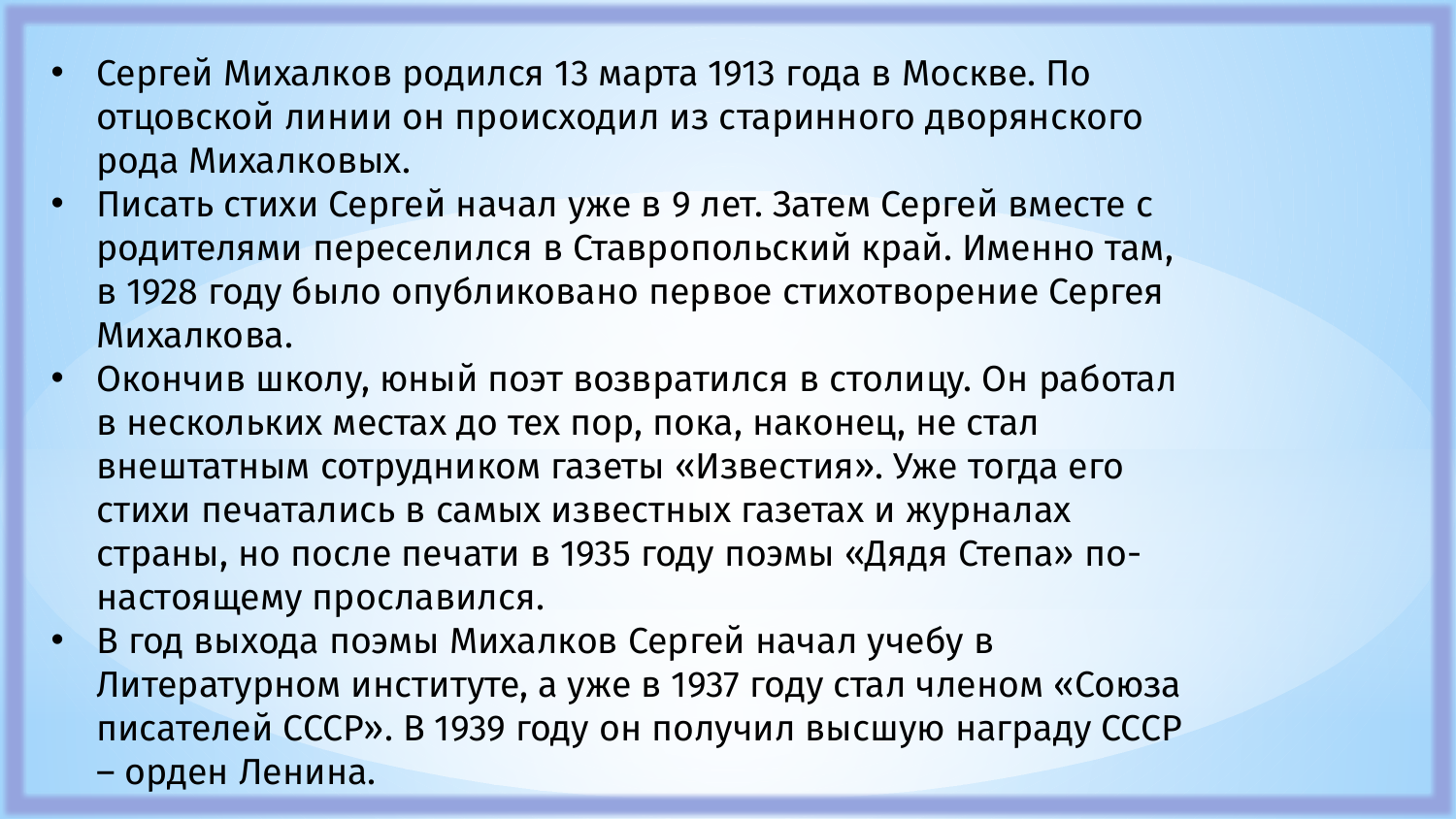

Сергей Михалков родился 13 марта 1913 года в Москве. По отцовской линии он происходил из старинного дворянского рода Михалковых.
Писать стихи Сергей начал уже в 9 лет. Затем Сергей вместе с родителями переселился в Ставропольский край. Именно там, в 1928 году было опубликовано первое стихотворение Сергея Михалкова.
Окончив школу, юный поэт возвратился в столицу. Он работал в нескольких местах до тех пор, пока, наконец, не стал внештатным сотрудником газеты «Известия». Уже тогда его стихи печатались в самых известных газетах и журналах страны, но после печати в 1935 году поэмы «Дядя Степа» по-настоящему прославился.
В год выхода поэмы Михалков Сергей начал учебу в Литературном институте, а уже в 1937 году стал членом «Союза писателей СССР». В 1939 году он получил высшую награду СССР – орден Ленина.